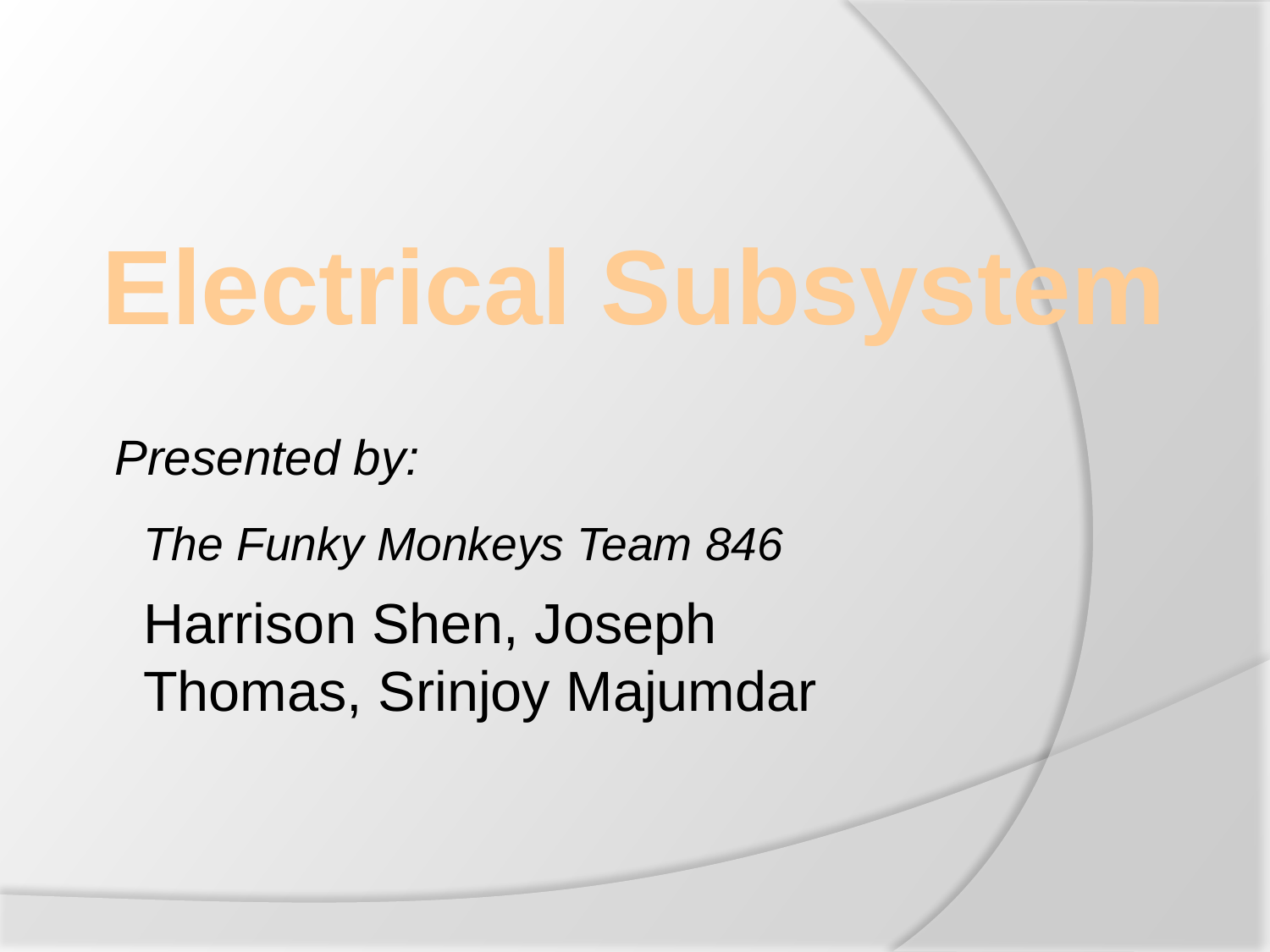

# Electrical Subsystem

Presented by:
The Funky Monkeys Team 846

Harrison Shen, Joseph Thomas, Srinjoy Majumdar